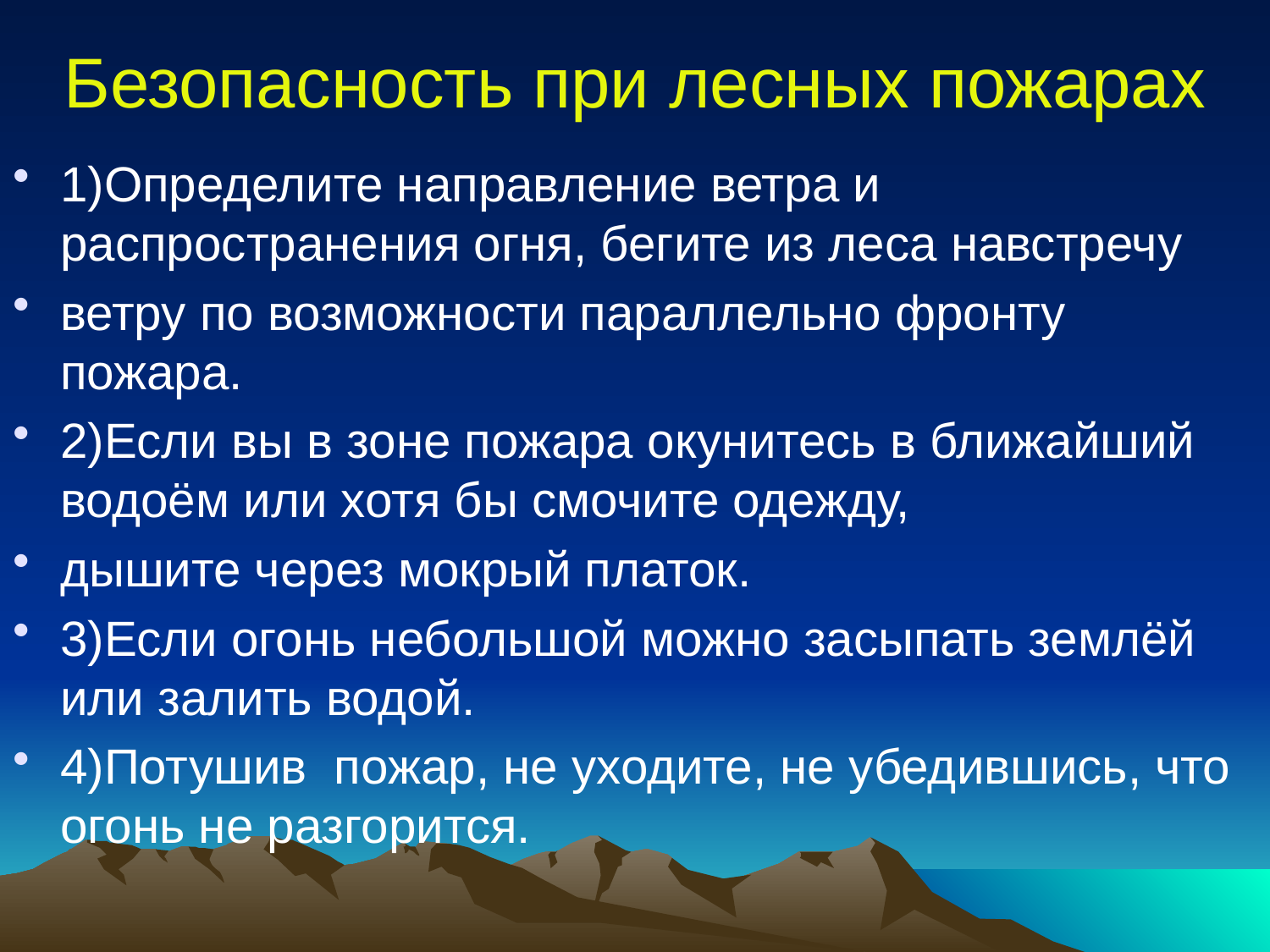

# Безопасность при лесных пожарах
1)Определите направление ветра и распространения огня, бегите из леса навстречу
ветру по возможности параллельно фронту пожара.
2)Если вы в зоне пожара окунитесь в ближайший водоём или хотя бы смочите одежду,
дышите через мокрый платок.
3)Если огонь небольшой можно засыпать землёй или залить водой.
4)Потушив  пожар, не уходите, не убедившись, что огонь не разгорится.